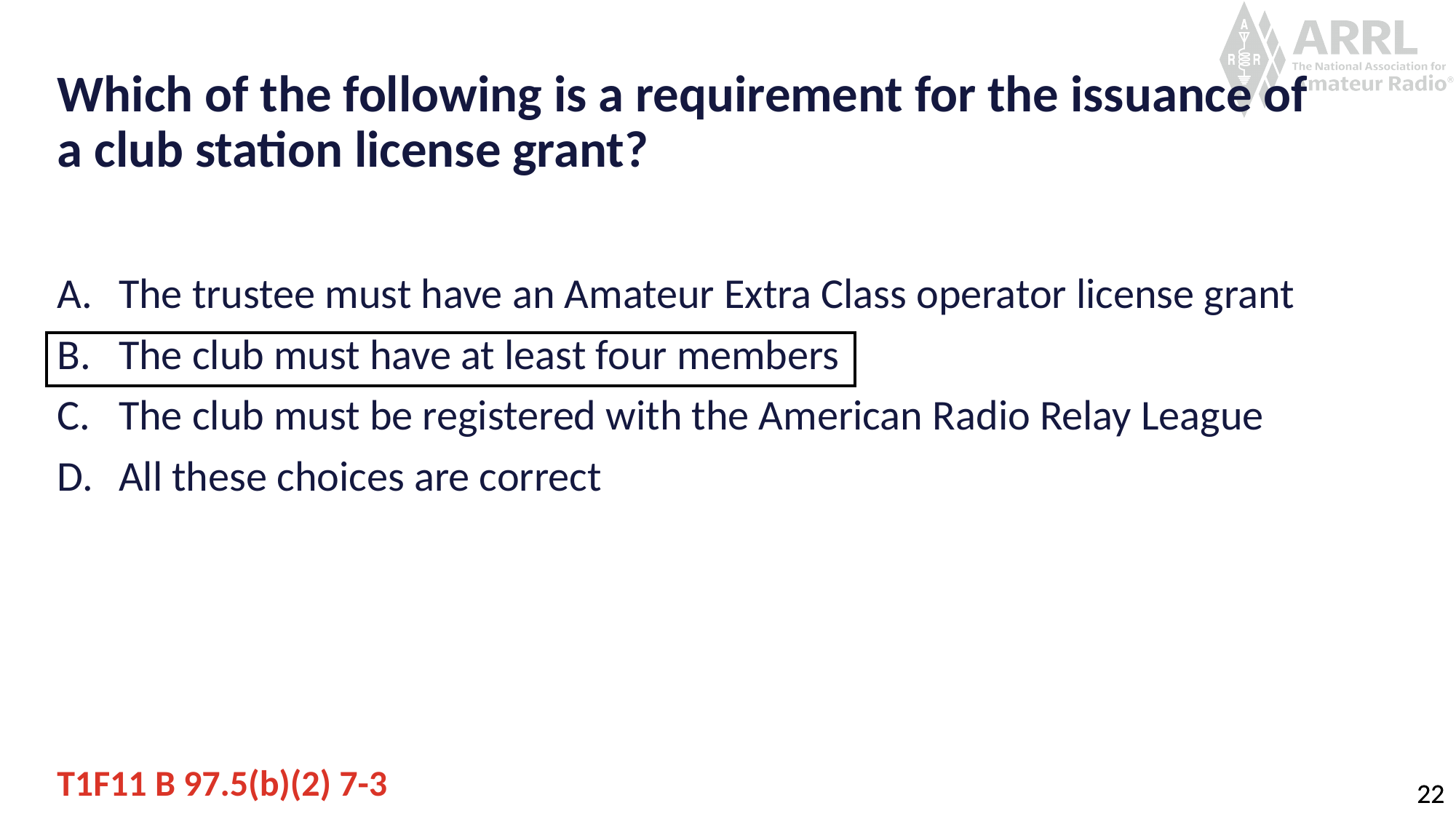

# Which of the following is a requirement for the issuance of a club station license grant?
The trustee must have an Amateur Extra Class operator license grant
The club must have at least four members
The club must be registered with the American Radio Relay League
All these choices are correct

T1F11 B 97.5(b)(2) 7-3